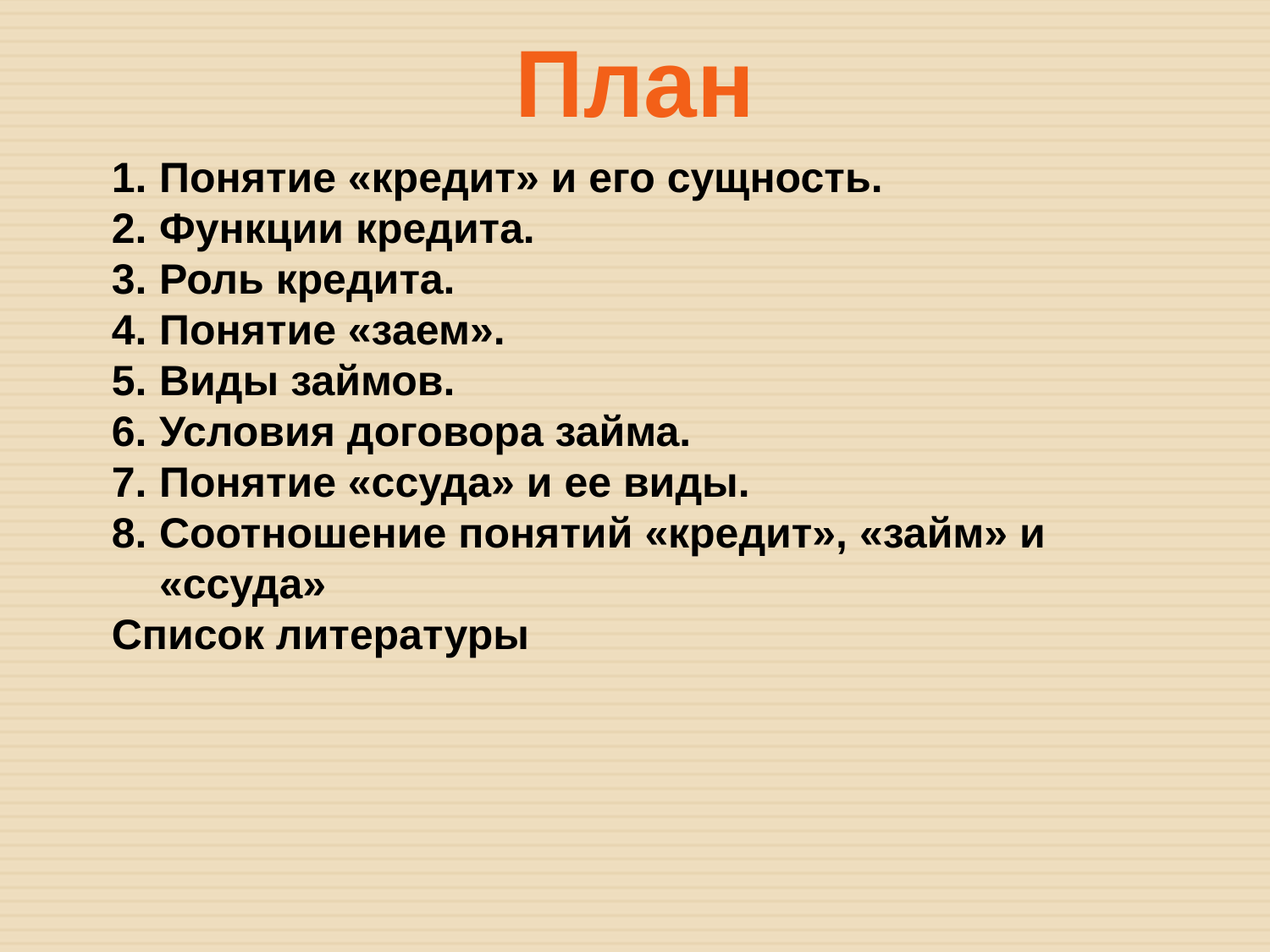

План
Понятие «кредит» и его сущность.
Функции кредита.
Роль кредита.
Понятие «заем».
Виды займов.
Условия договора займа.
Понятие «ссуда» и ее виды.
Соотношение понятий «кредит», «займ» и «ссуда»
Список литературы